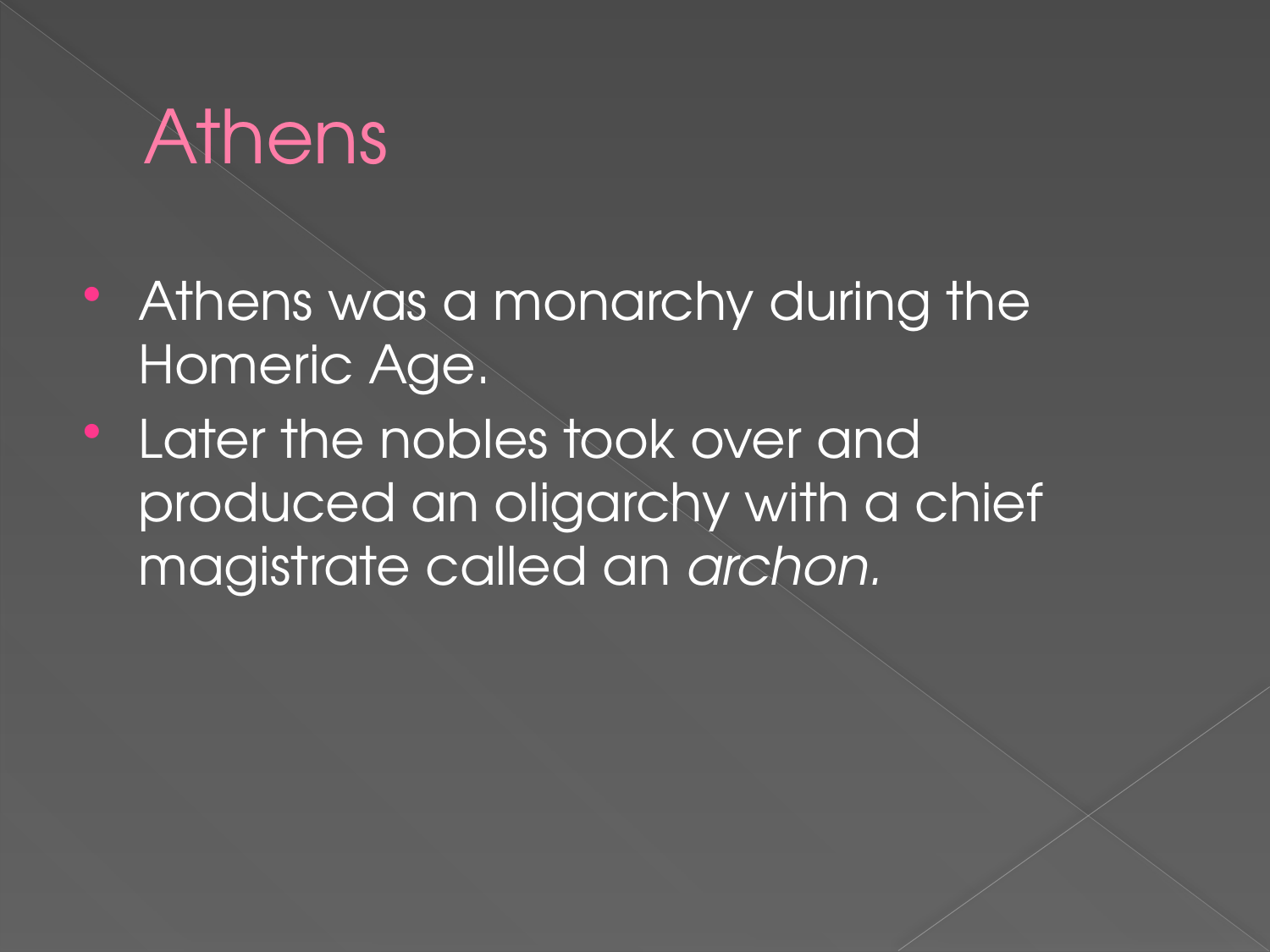

# Athens
Athens was a monarchy during the Homeric Age.
Later the nobles took over and produced an oligarchy with a chief magistrate called an archon.